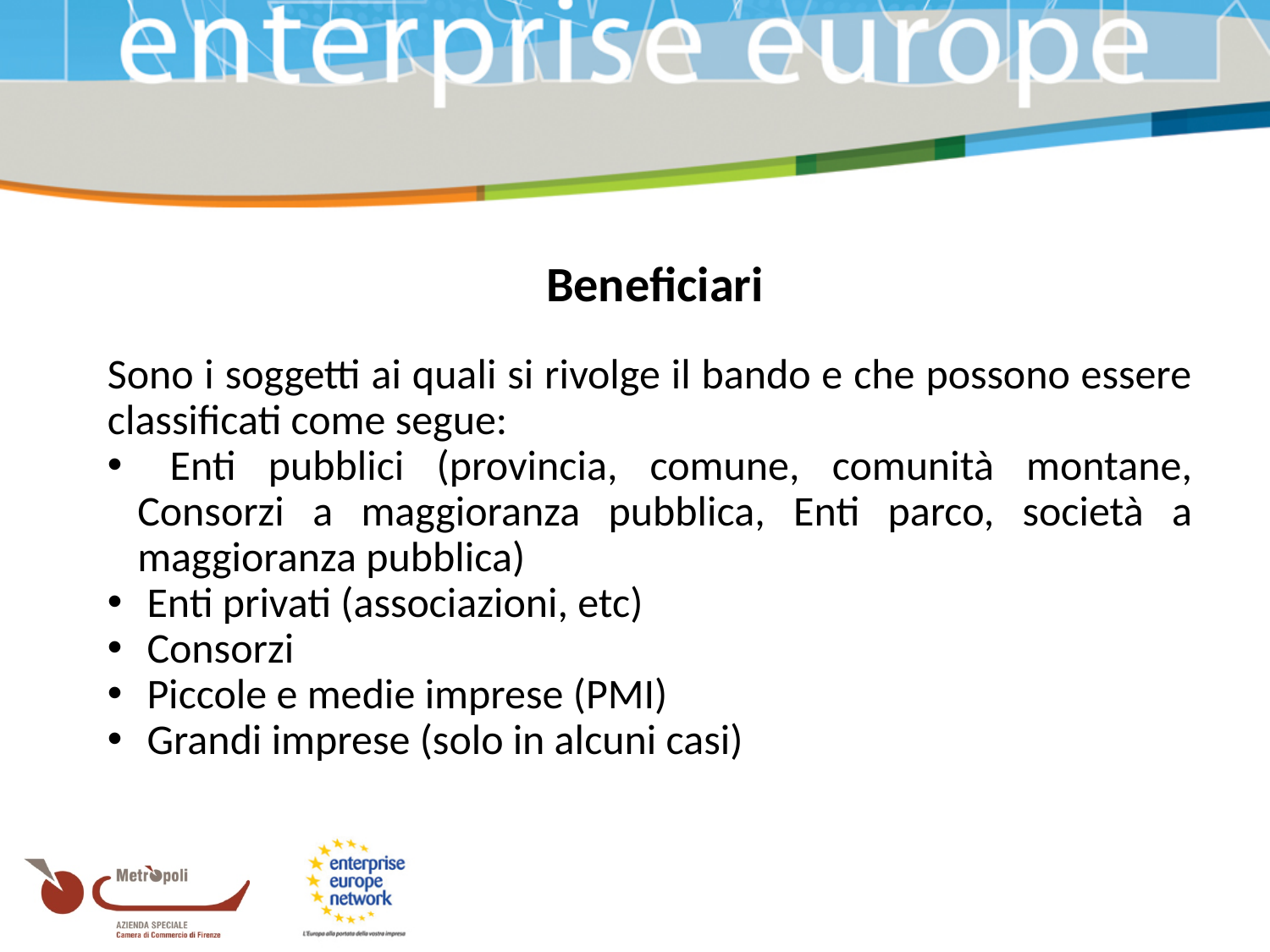

Beneficiari
Sono i soggetti ai quali si rivolge il bando e che possono essere classificati come segue:
 Enti pubblici (provincia, comune, comunità montane, Consorzi a maggioranza pubblica, Enti parco, società a maggioranza pubblica)
 Enti privati (associazioni, etc)
 Consorzi
 Piccole e medie imprese (PMI)
 Grandi imprese (solo in alcuni casi)